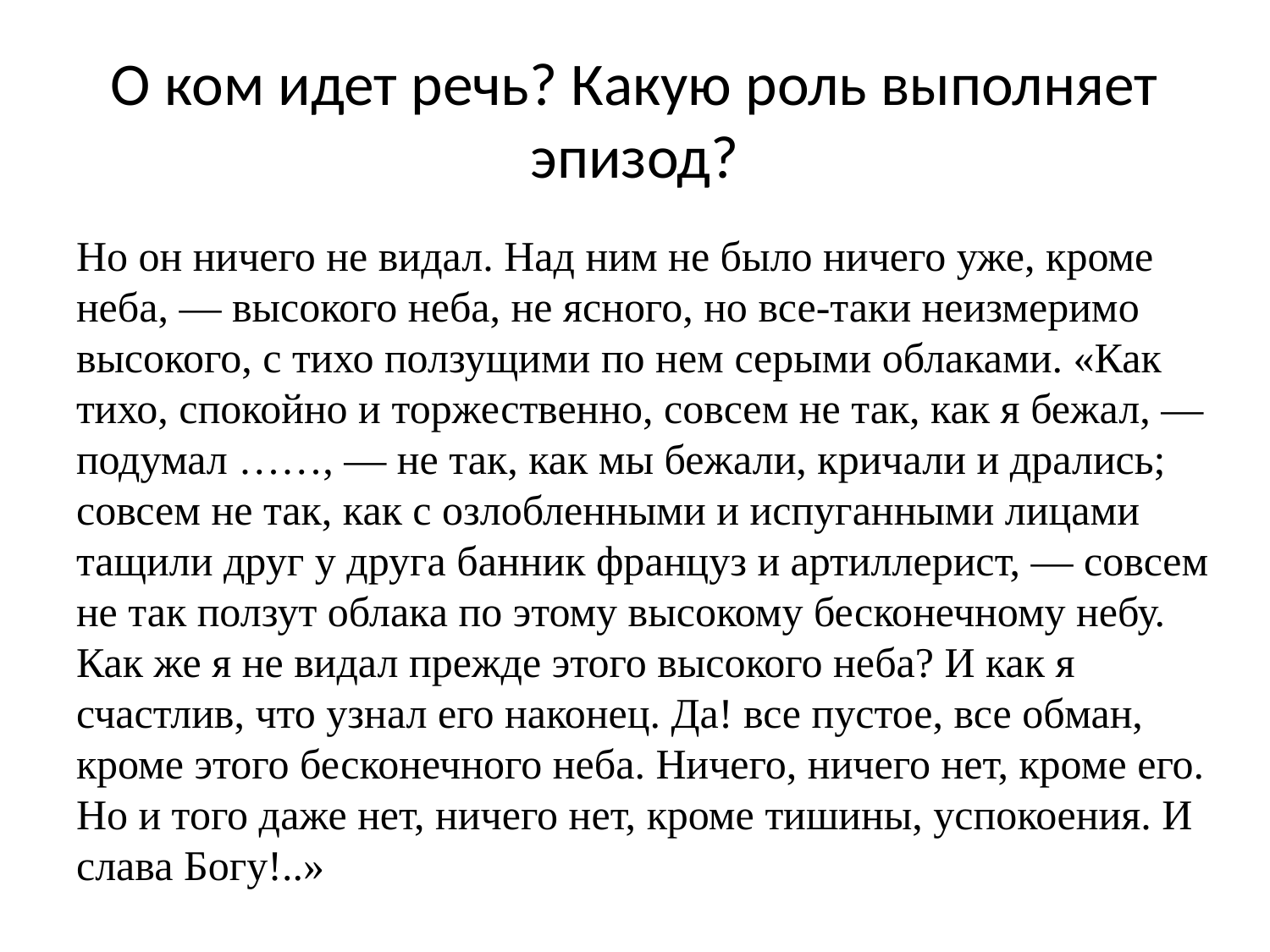

# О ком идет речь? Какую роль выполняет эпизод?
Но он ничего не видал. Над ним не было ничего уже, кроме неба, — высокого неба, не ясного, но все-таки неизмеримо высокого, с тихо ползущими по нем серыми облаками. «Как тихо, спокойно и торжественно, совсем не так, как я бежал, — подумал ……, — не так, как мы бежали, кричали и дрались; совсем не так, как с озлобленными и испуганными лицами тащили друг у друга банник француз и артиллерист, — совсем не так ползут облака по этому высокому бесконечному небу. Как же я не видал прежде этого высокого неба? И как я счастлив, что узнал его наконец. Да! все пустое, все обман, кроме этого бесконечного неба. Ничего, ничего нет, кроме его. Но и того даже нет, ничего нет, кроме тишины, успокоения. И слава Богу!..»